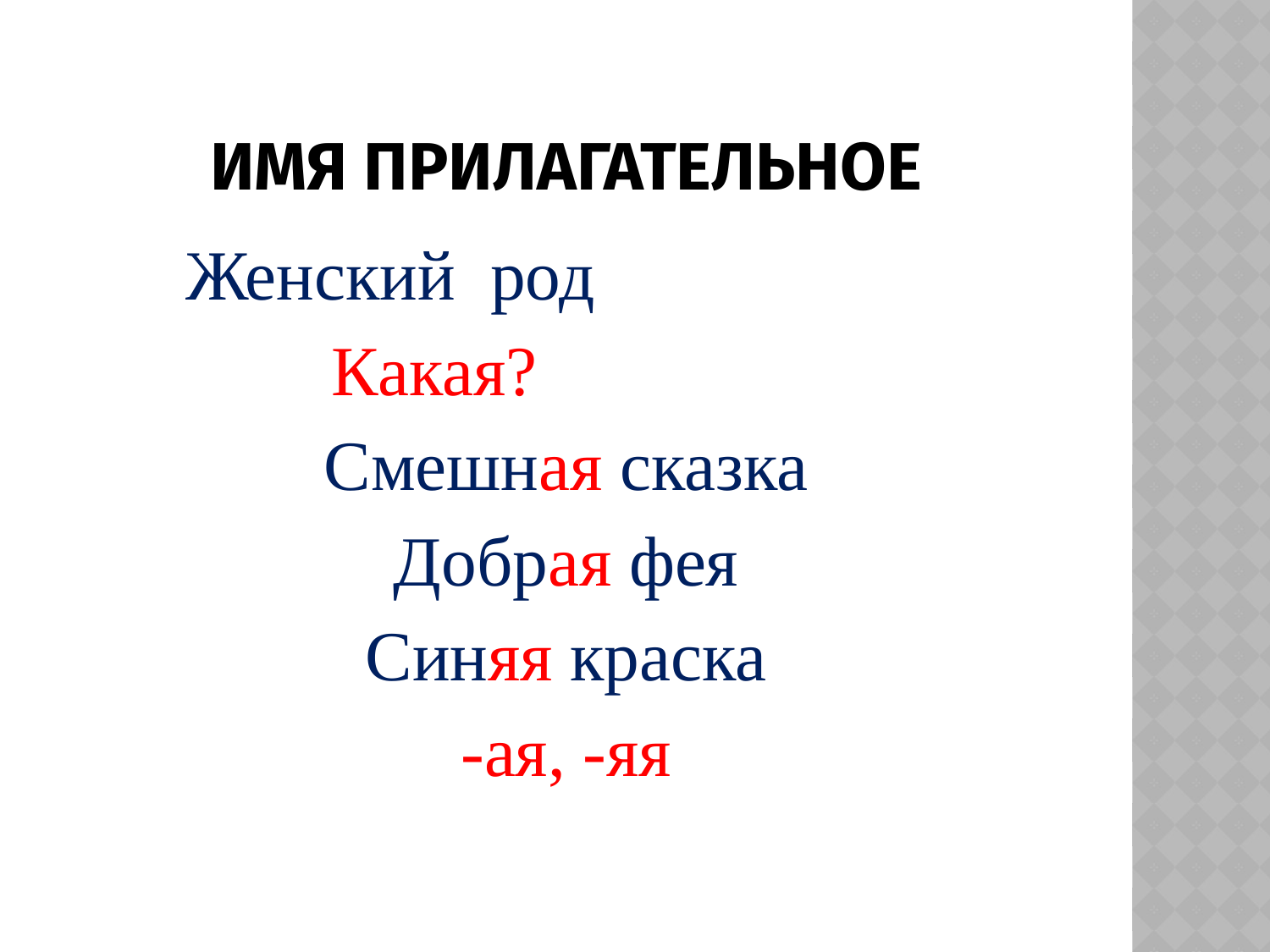

# Имя прилагательное
Женский  род
Какая?
Смешная сказка
Добрая фея
Синяя краска
-ая, -яя